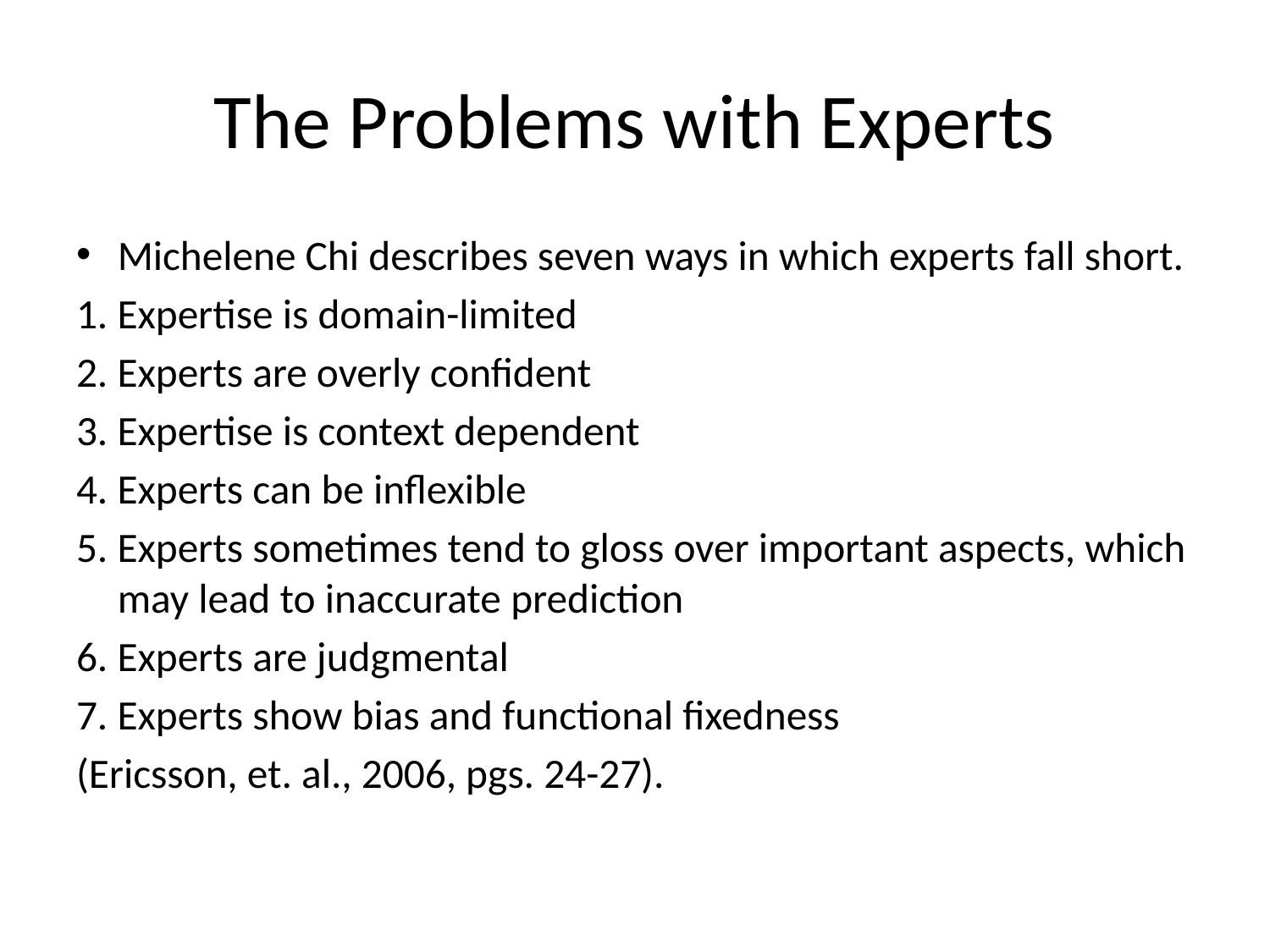

# The Problems with Experts
Michelene Chi describes seven ways in which experts fall short.
1. Expertise is domain-limited
2. Experts are overly confident
3. Expertise is context dependent
4. Experts can be inflexible
5. Experts sometimes tend to gloss over important aspects, which may lead to inaccurate prediction
6. Experts are judgmental
7. Experts show bias and functional fixedness
(Ericsson, et. al., 2006, pgs. 24-27).